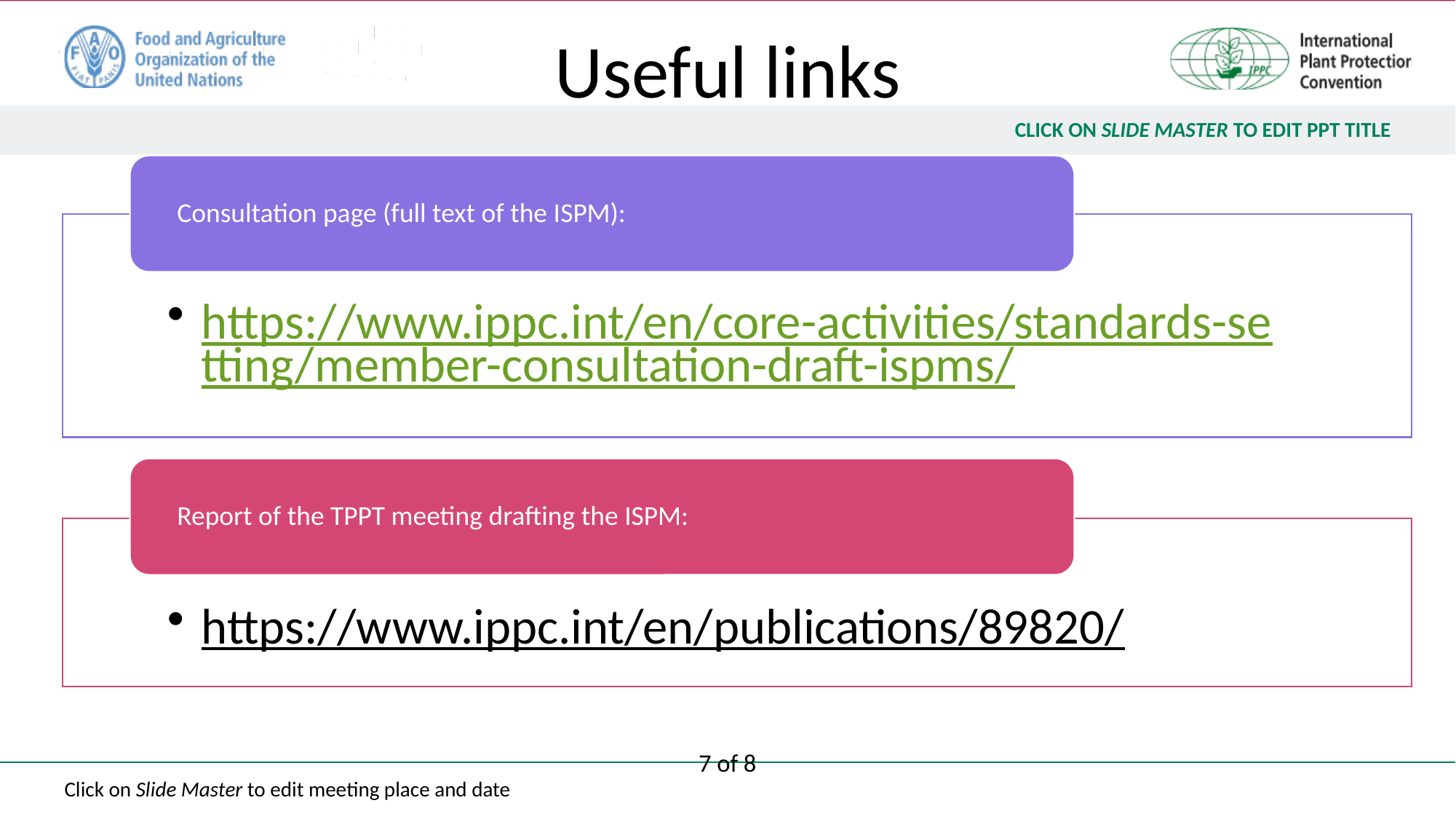

Useful links
https://www.ippc.int/en/core-activities/standards-setting/member-consultation-draft-ispms/
Consultation page (full text of the ISPM):
https://www.ippc.int/en/publications/89820/
Report of the TPPT meeting drafting the ISPM:
7 of 8